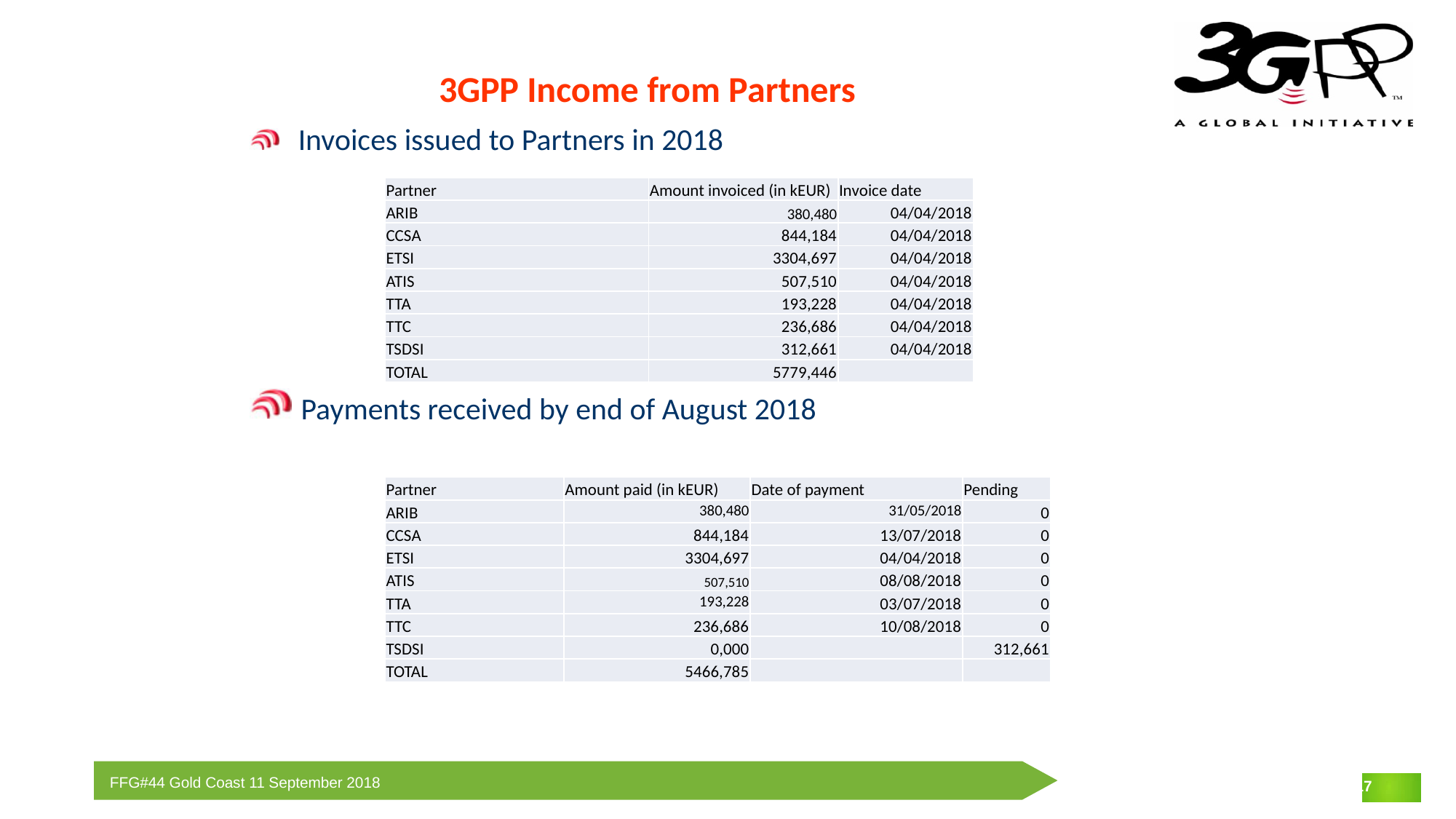

3GPP Income from Partners
 Invoices issued to Partners in 2018

 Payments received by end of August 2018

| Partner | Amount invoiced (in kEUR) | Invoice date |
| --- | --- | --- |
| ARIB | 380,480 | 04/04/2018 |
| CCSA | 844,184 | 04/04/2018 |
| ETSI | 3304,697 | 04/04/2018 |
| ATIS | 507,510 | 04/04/2018 |
| TTA | 193,228 | 04/04/2018 |
| TTC | 236,686 | 04/04/2018 |
| TSDSI | 312,661 | 04/04/2018 |
| TOTAL | 5779,446 |  |
| Partner | Amount paid (in kEUR) | Date of payment | Pending |
| --- | --- | --- | --- |
| ARIB | 380,480 | 31/05/2018 | 0 |
| CCSA | 844,184 | 13/07/2018 | 0 |
| ETSI | 3304,697 | 04/04/2018 | 0 |
| ATIS | 507,510 | 08/08/2018 | 0 |
| TTA | 193,228 | 03/07/2018 | 0 |
| TTC | 236,686 | 10/08/2018 | 0 |
| TSDSI | 0,000 |  | 312,661 |
| TOTAL | 5466,785 |  |  |